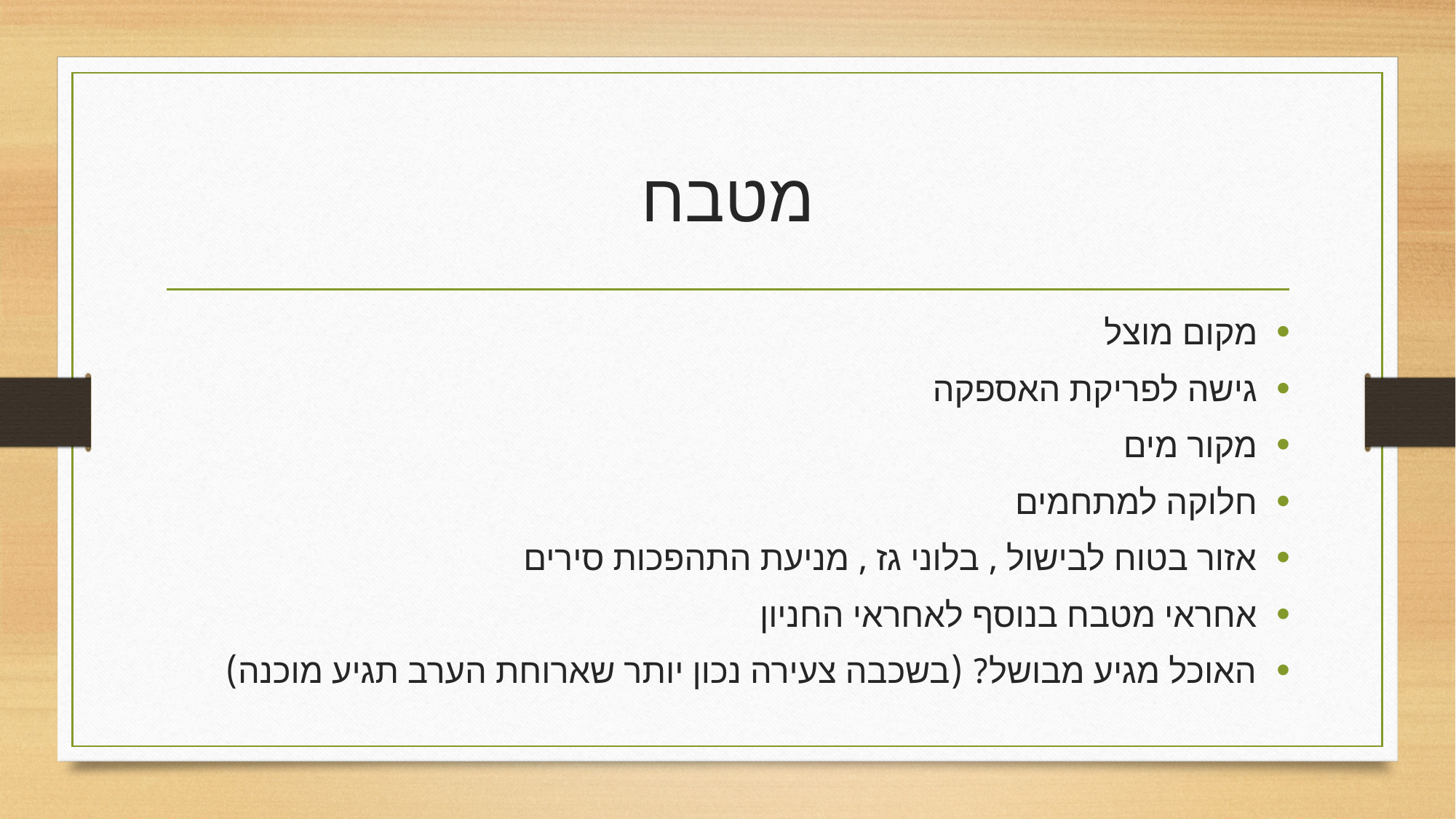

# מטבח
מקום מוצל
גישה לפריקת האספקה
מקור מים
חלוקה למתחמים
אזור בטוח לבישול , בלוני גז , מניעת התהפכות סירים
אחראי מטבח בנוסף לאחראי החניון
האוכל מגיע מבושל? (בשכבה צעירה נכון יותר שארוחת הערב תגיע מוכנה)